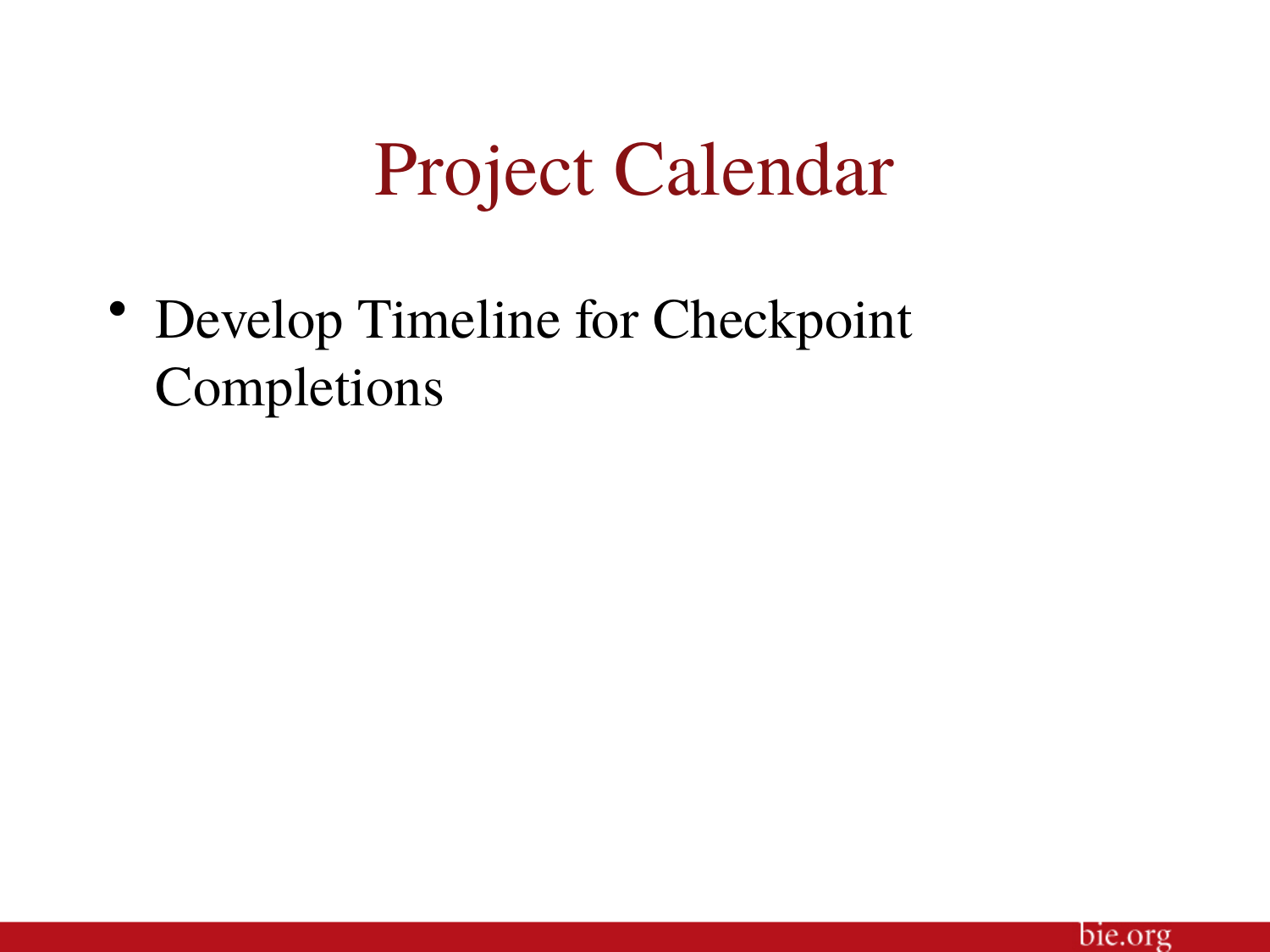

# Project Calendar
Develop Timeline for Checkpoint Completions